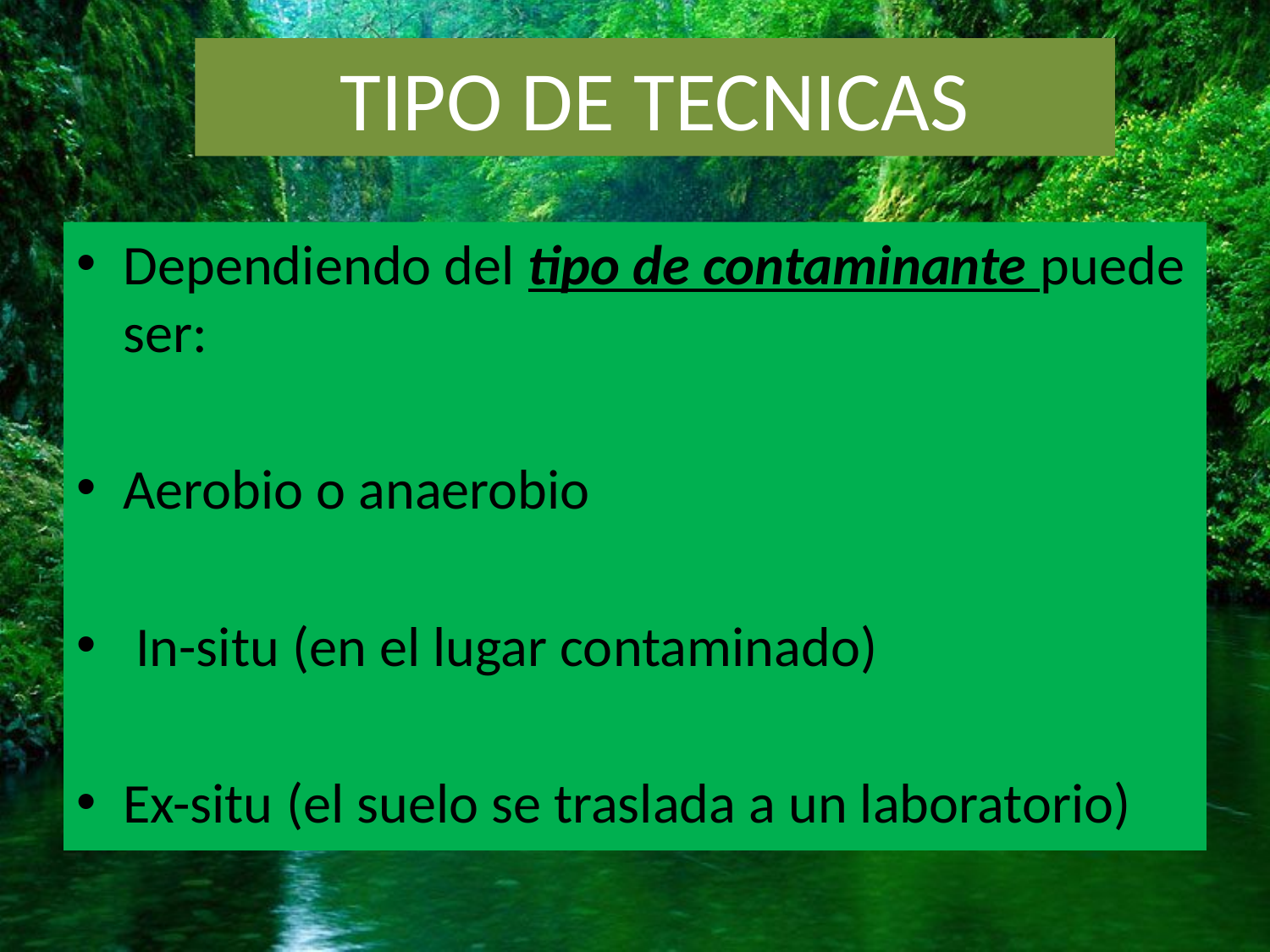

# TIPO DE TECNICAS
Dependiendo del tipo de contaminante puede ser:

Aerobio o anaerobio

 In-situ (en el lugar contaminado)

Ex-situ (el suelo se traslada a un laboratorio)